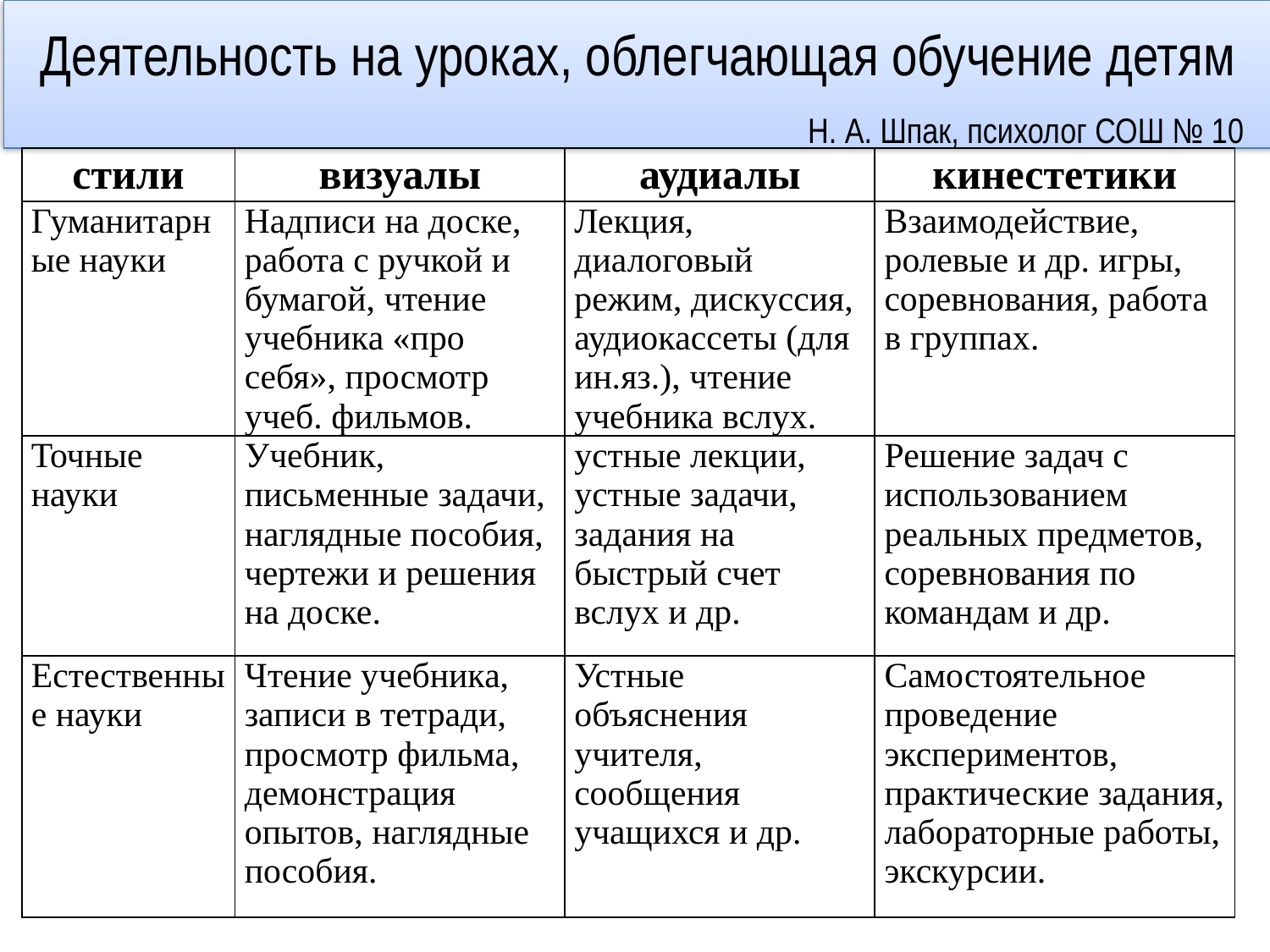

# Деятельность на уроках, облегчающая обучение детям Н. А. Шпак, психолог СОШ № 10
| стили | визуалы | аудиалы | кинестетики |
| --- | --- | --- | --- |
| Гуманитарные науки | Надписи на доске, работа с ручкой и бумагой, чтение учебника «про себя», просмотр учеб. фильмов. | Лекция, диалоговый режим, дискуссия, аудиокассеты (для ин.яз.), чтение учебника вслух. | Взаимодействие, ролевые и др. игры, соревнования, работа в группах. |
| Точные науки | Учебник, письменные задачи, наглядные пособия, чертежи и решения на доске. | устные лекции, устные задачи, задания на быстрый счет вслух и др. | Решение задач с использованием реальных предметов, соревнования по командам и др. |
| Естественные науки | Чтение учебника, записи в тетради, просмотр фильма, демонстрация опытов, наглядные пособия. | Устные объяснения учителя, сообщения учащихся и др. | Самостоятельное проведение экспериментов, практические задания, лабораторные работы, экскурсии. |